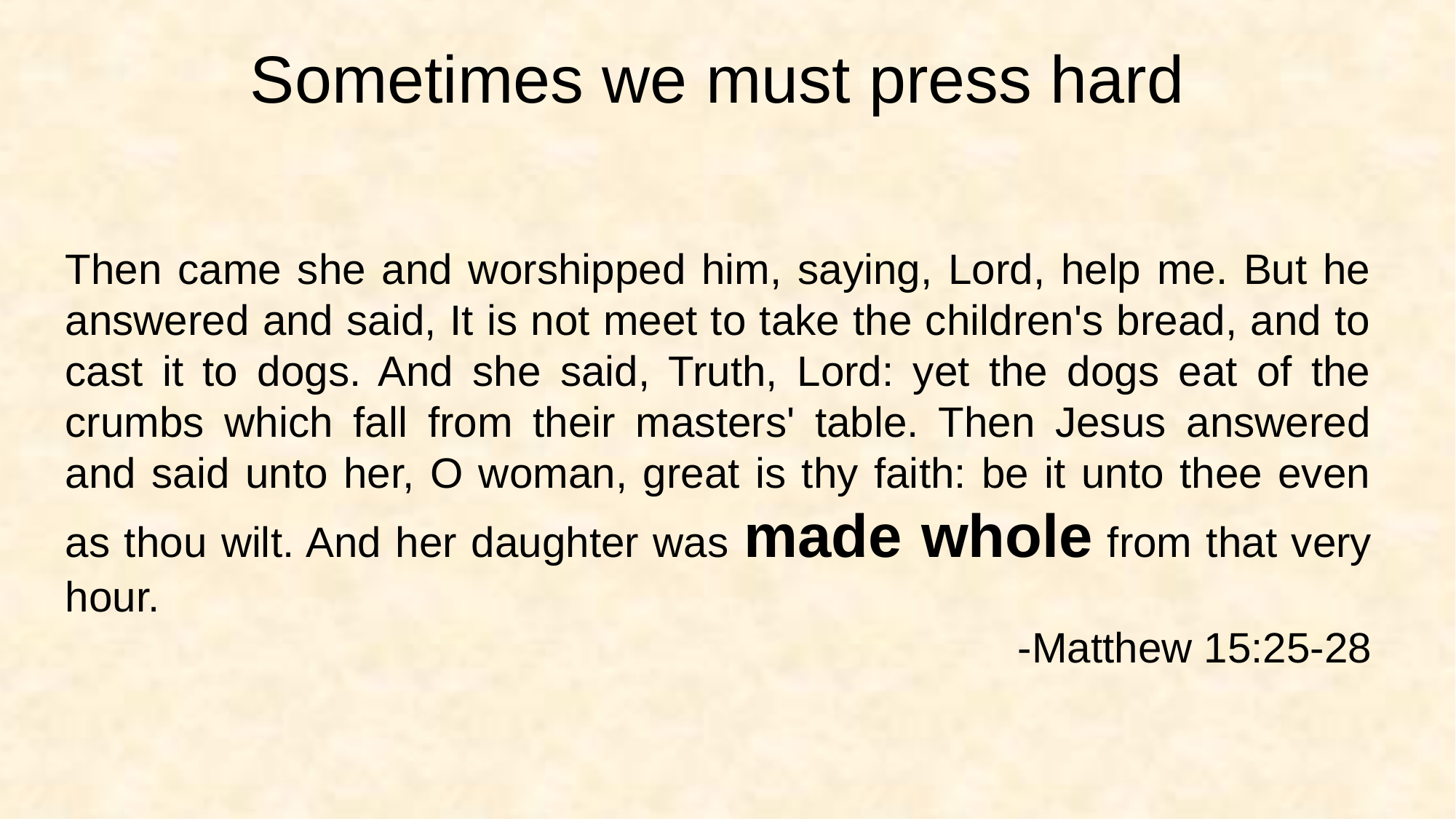

Sometimes we must press hard

Then came she and worshipped him, saying, Lord, help me. But he answered and said, It is not meet to take the children's bread, and to cast it to dogs. And she said, Truth, Lord: yet the dogs eat of the crumbs which fall from their masters' table. Then Jesus answered and said unto her, O woman, great is thy faith: be it unto thee even as thou wilt. And her daughter was made whole from that very hour.
-Matthew 15:25-28